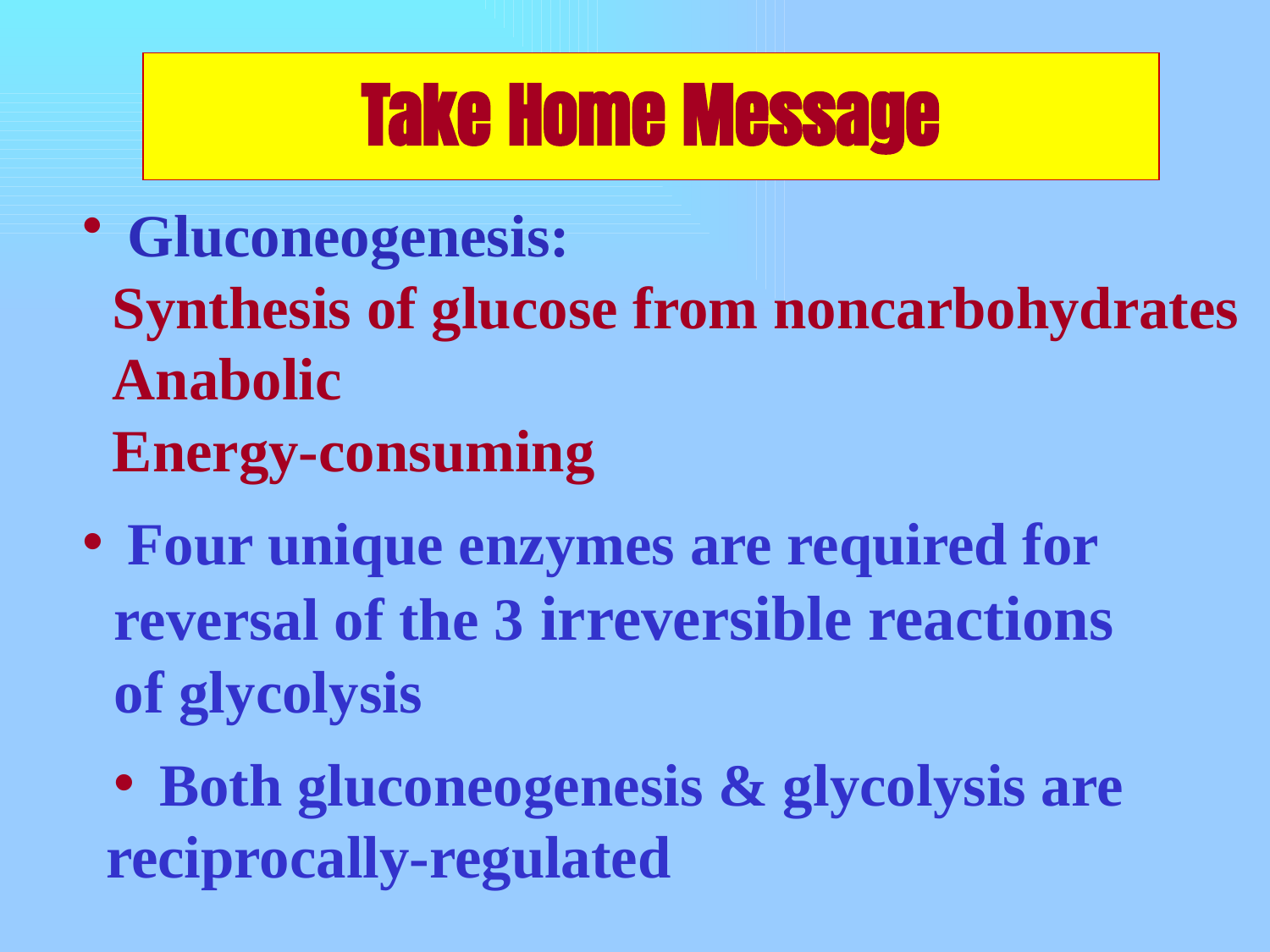

# Take Home Message
 Gluconeogenesis:
  Synthesis of glucose from noncarbohydrates
  Anabolic
  Energy-consuming
 Four unique enzymes are required for
reversal of the 3 irreversible reactions
of glycolysis
 Both gluconeogenesis & glycolysis are
reciprocally-regulated